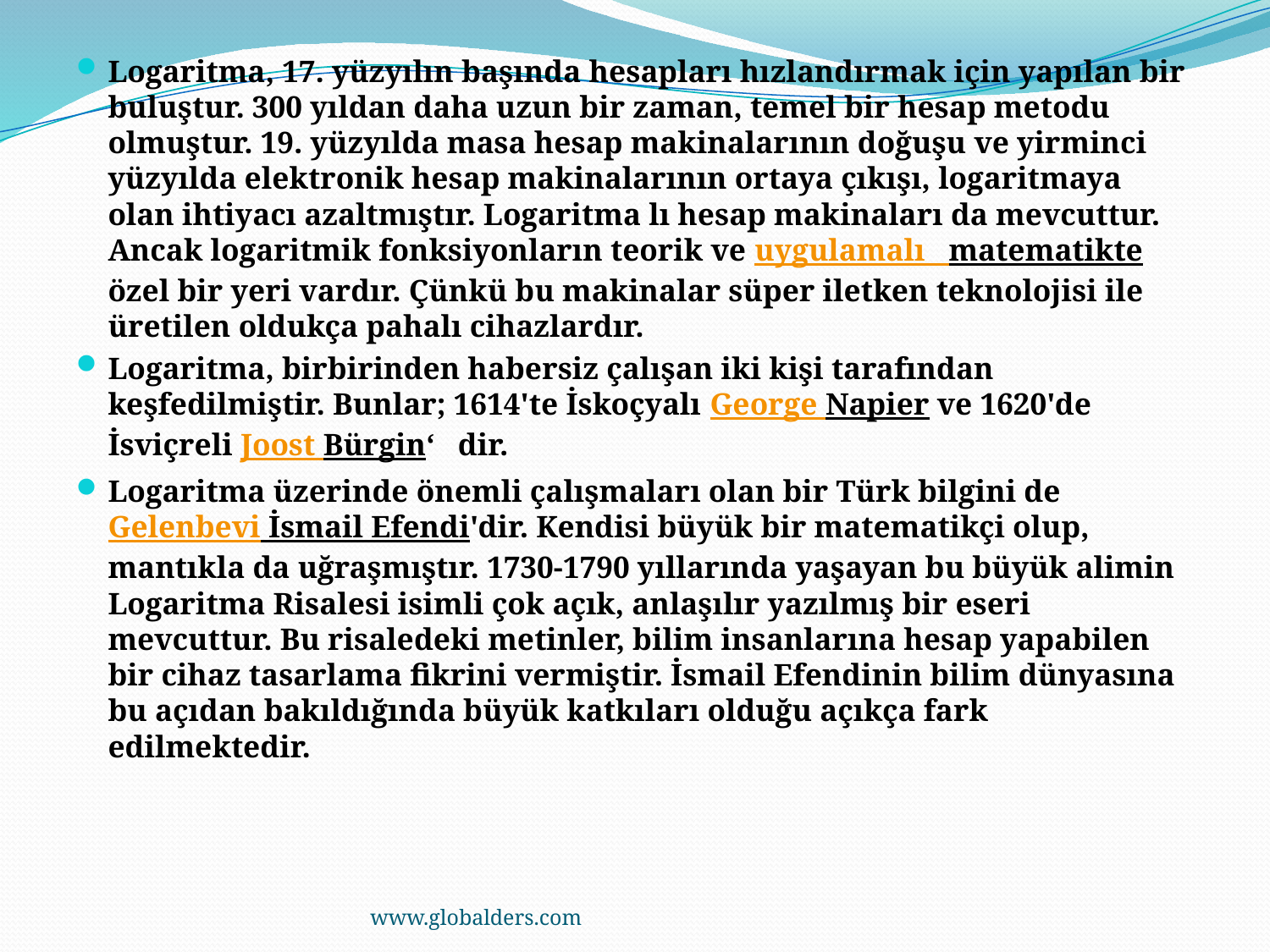

Logaritma, 17. yüzyılın başında hesapları hızlandırmak için yapılan bir buluştur. 300 yıldan daha uzun bir zaman, temel bir hesap metodu olmuştur. 19. yüzyılda masa hesap makinalarının doğuşu ve yirminci yüzyılda elektronik hesap makinalarının ortaya çıkışı, logaritmaya olan ihtiyacı azaltmıştır. Logaritma lı hesap makinaları da mevcuttur. Ancak logaritmik fonksiyonların teorik ve uygulamalı   matematikte özel bir yeri vardır. Çünkü bu makinalar süper iletken teknolojisi ile üretilen oldukça pahalı cihazlardır.
Logaritma, birbirinden habersiz çalışan iki kişi tarafından keşfedilmiştir. Bunlar; 1614'te İskoçyalı George Napier ve 1620'de İsviçreli Joost Bürgin‘   dir.
Logaritma üzerinde önemli çalışmaları olan bir Türk bilgini de Gelenbevi İsmail Efendi'dir. Kendisi büyük bir matematikçi olup, mantıkla da uğraşmıştır. 1730-1790 yıllarında yaşayan bu büyük alimin Logaritma Risalesi isimli çok açık, anlaşılır yazılmış bir eseri mevcuttur. Bu risaledeki metinler, bilim insanlarına hesap yapabilen bir cihaz tasarlama fikrini vermiştir. İsmail Efendinin bilim dünyasına bu açıdan bakıldığında büyük katkıları olduğu açıkça fark edilmektedir.

www.globalders.com